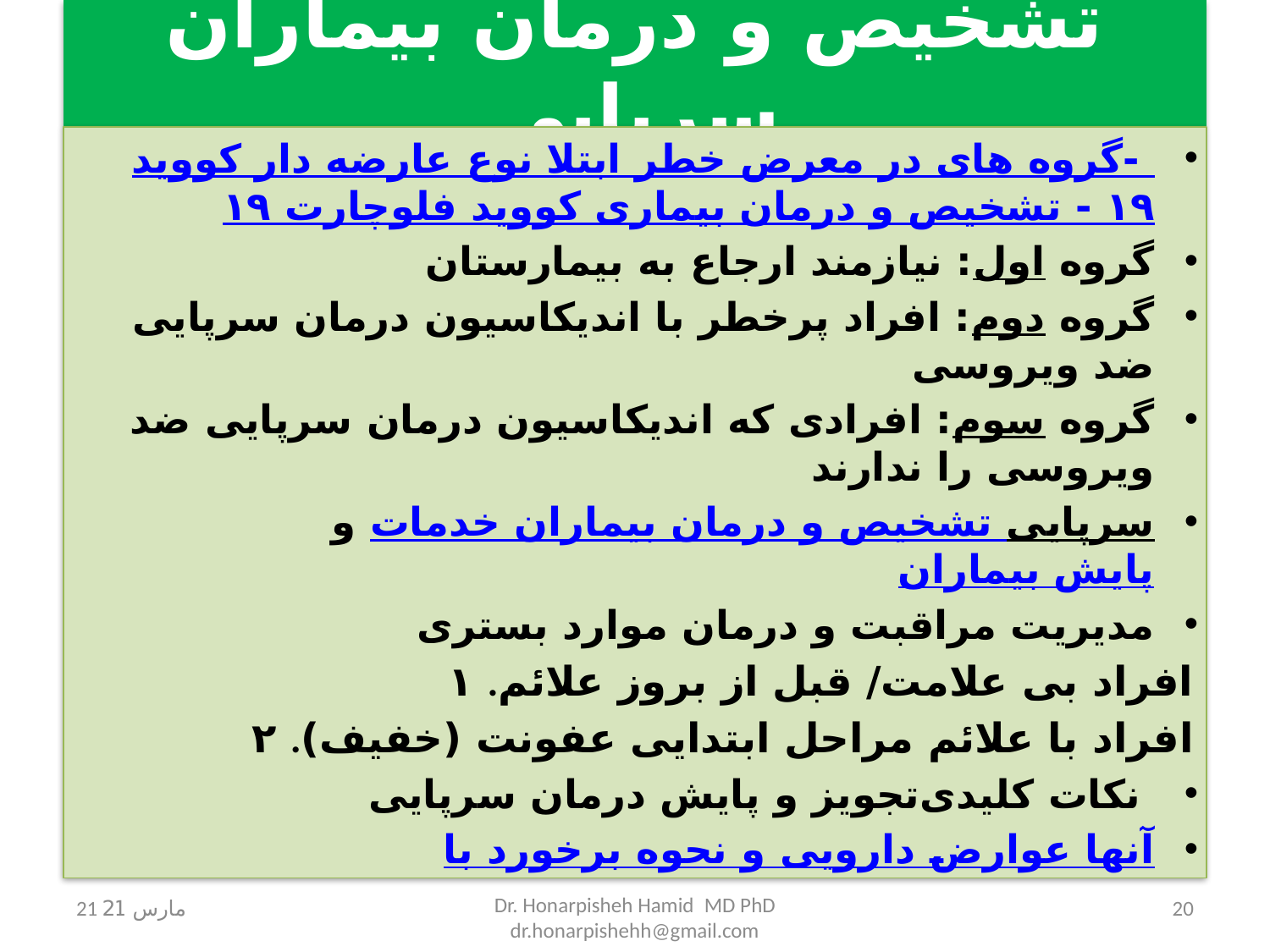

# تشخیص و درمان بیماران سرپایی
گروه های در معرض خطر ابتلا نوع عارضه دار کووید- ۱۹ فلوچارت تشخیص و درمان بیماری کووید - ۱۹
گروه اول: نیازمند ارجاع به بیمارستان
گروه دوم: افراد پرخطر با اندیکاسیون درمان سرپایی ضد ویروسی
گروه سوم: افرادی که اندیکاسیون درمان سرپایی ضد ویروسی را ندارند
خدمات تشخیص و درمان بیماران سرپایی و پایش بیماران
مدیریت مراقبت و درمان موارد بستری
۱ .افراد بی علامت/ قبل از بروز علائم
۲ .افراد با علائم مراحل ابتدایی عفونت (خفیف)
نکات کلیدی تجویز و پایش درمان سرپایی
عوارض دارویی و نحوه برخورد با آنها
21 مارس 21
Dr. Honarpisheh Hamid  MD PhD dr.honarpishehh@gmail.com
20